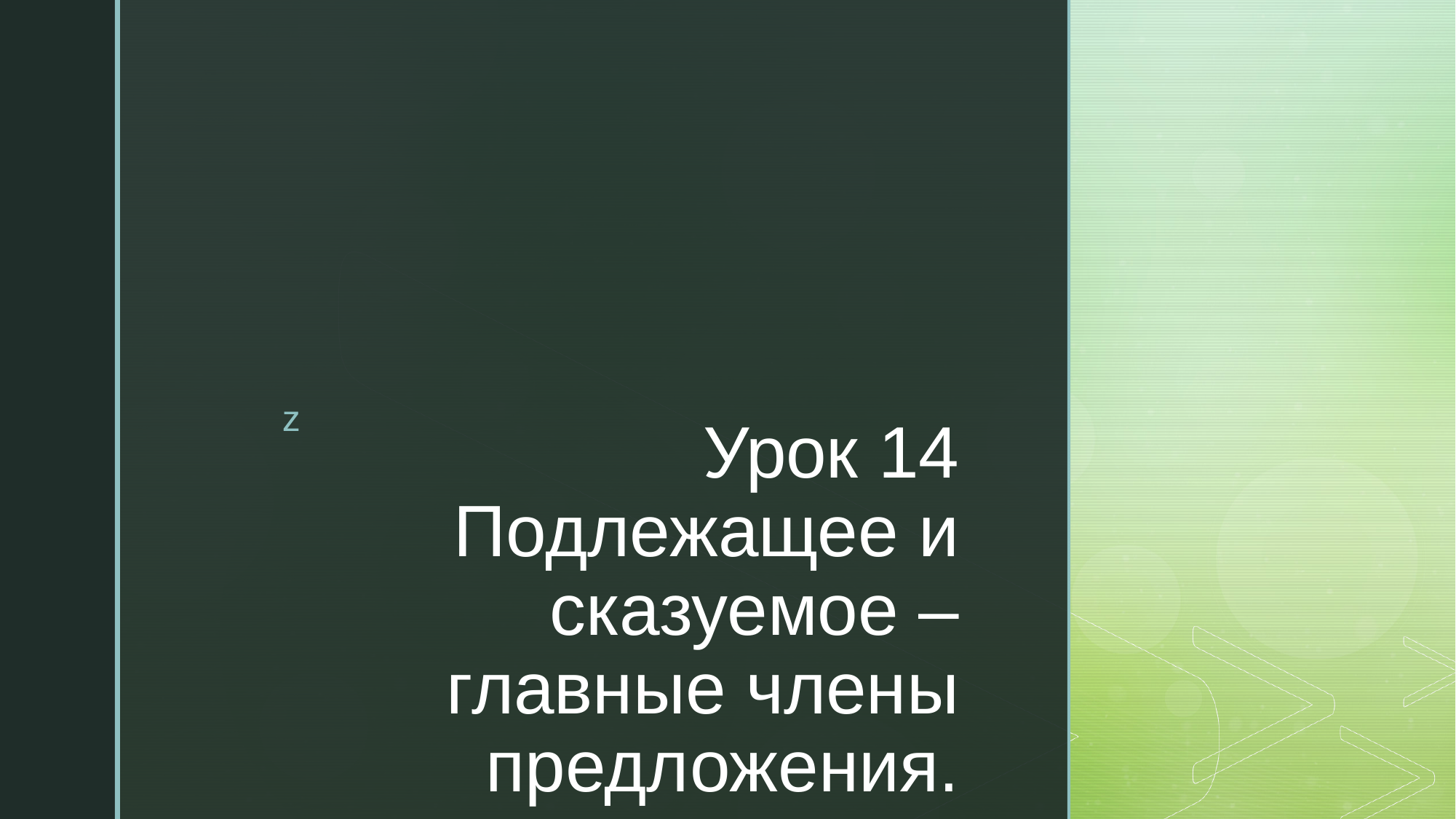

# Урок 14 Подлежащее и сказуемое – главные члены предложения.